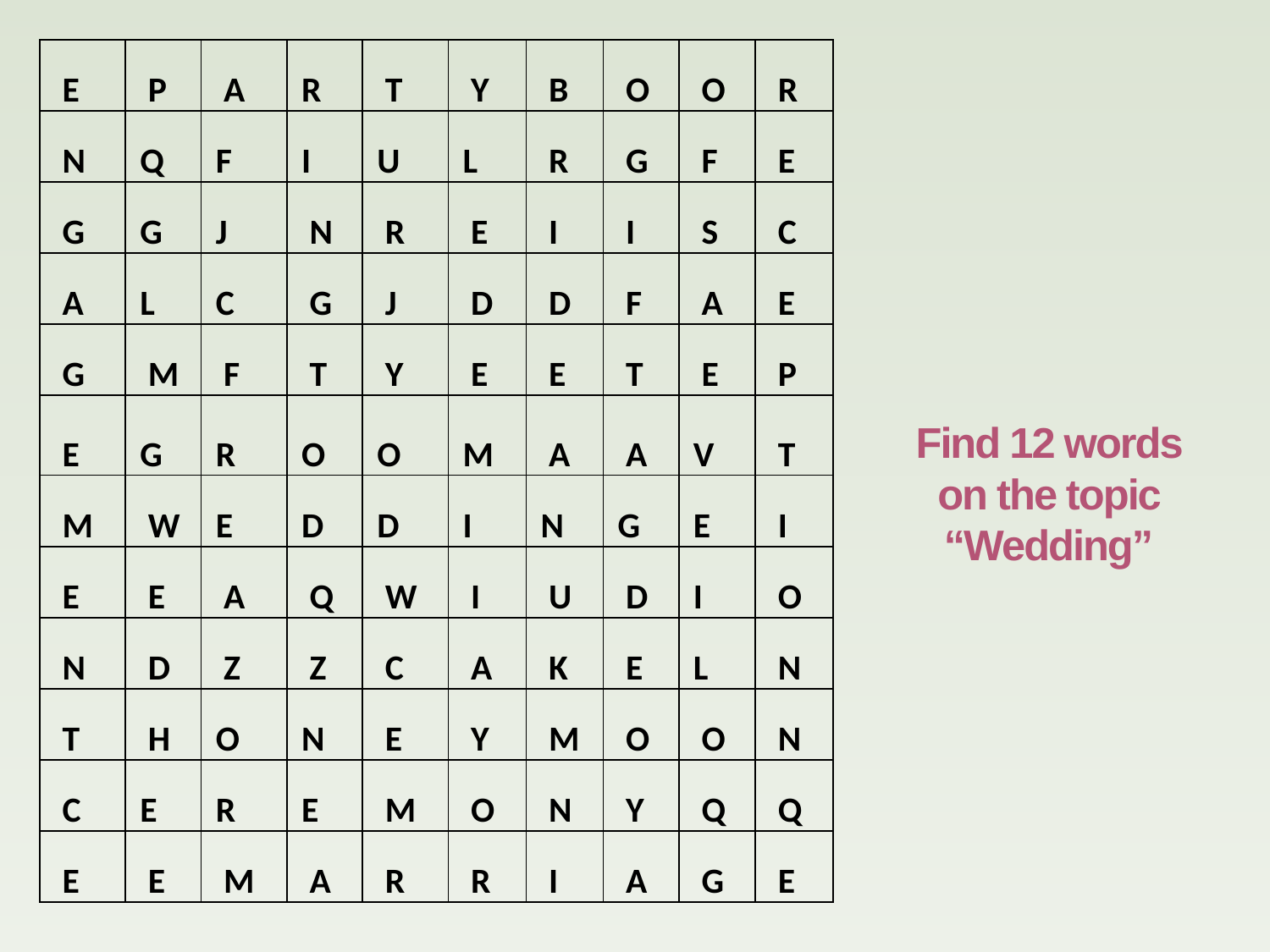

| E | P | A | R | T | Y | B | O | O | R |
| --- | --- | --- | --- | --- | --- | --- | --- | --- | --- |
| N | Q | F | I | U | L | R | G | F | E |
| G | G | J | N | R | E | I | I | S | C |
| A | L | C | G | J | D | D | F | A | E |
| G | M | F | T | Y | E | E | T | E | P |
| E | G | R | O | O | M | A | A | V | T |
| M | W | E | D | D | I | N | G | E | I |
| E | E | A | Q | W | I | U | D | I | O |
| N | D | Z | Z | C | A | K | E | L | N |
| T | H | O | N | E | Y | M | O | O | N |
| С | E | R | E | M | O | N | Y | Q | Q |
| E | E | M | A | R | R | I | A | G | E |
# Find 12 words on the topic “Wedding”